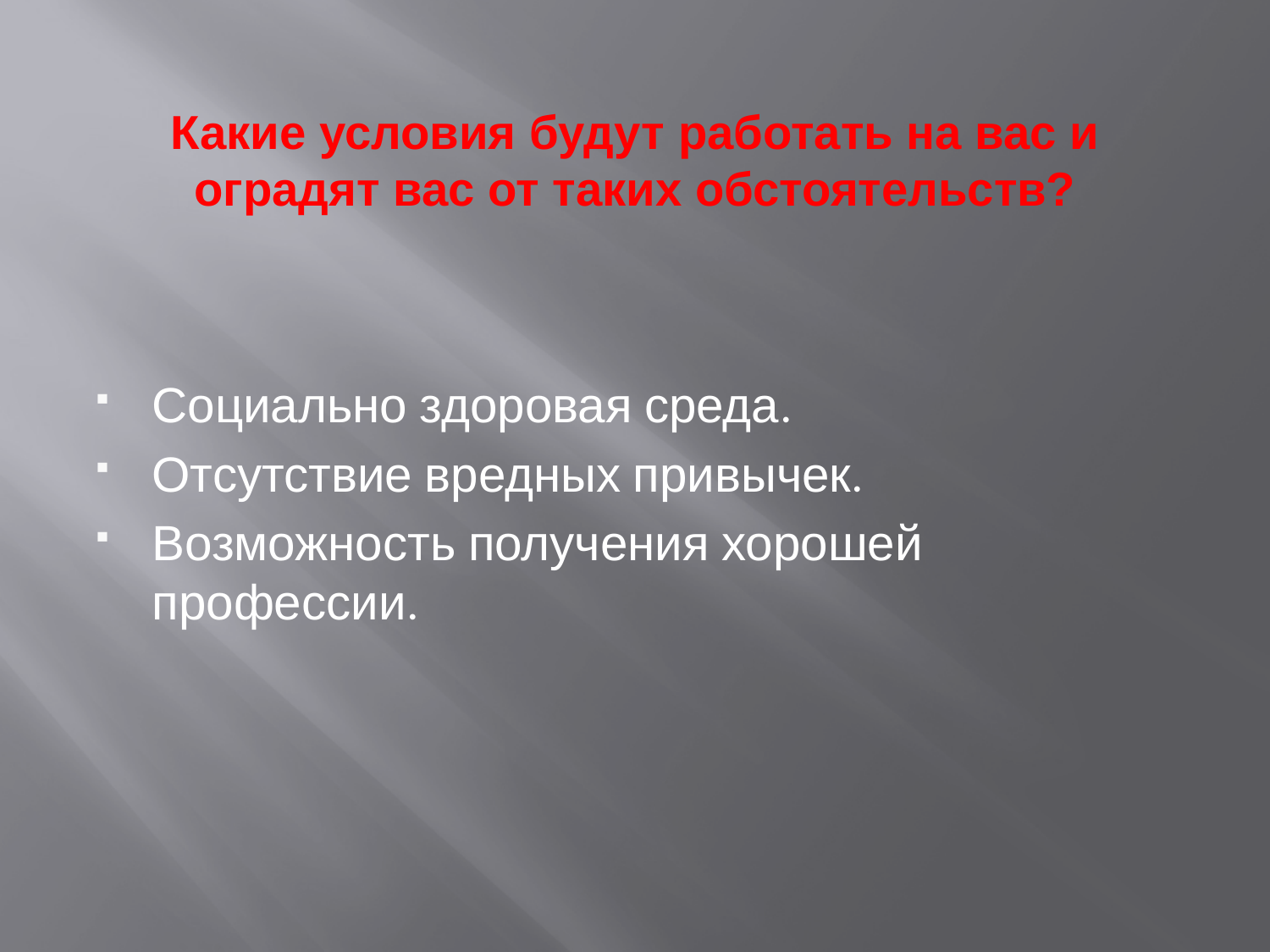

# Какие условия будут работать на вас и оградят вас от таких обстоятельств?
Социально здоровая среда.
Отсутствие вредных привычек.
Возможность получения хорошей профессии.